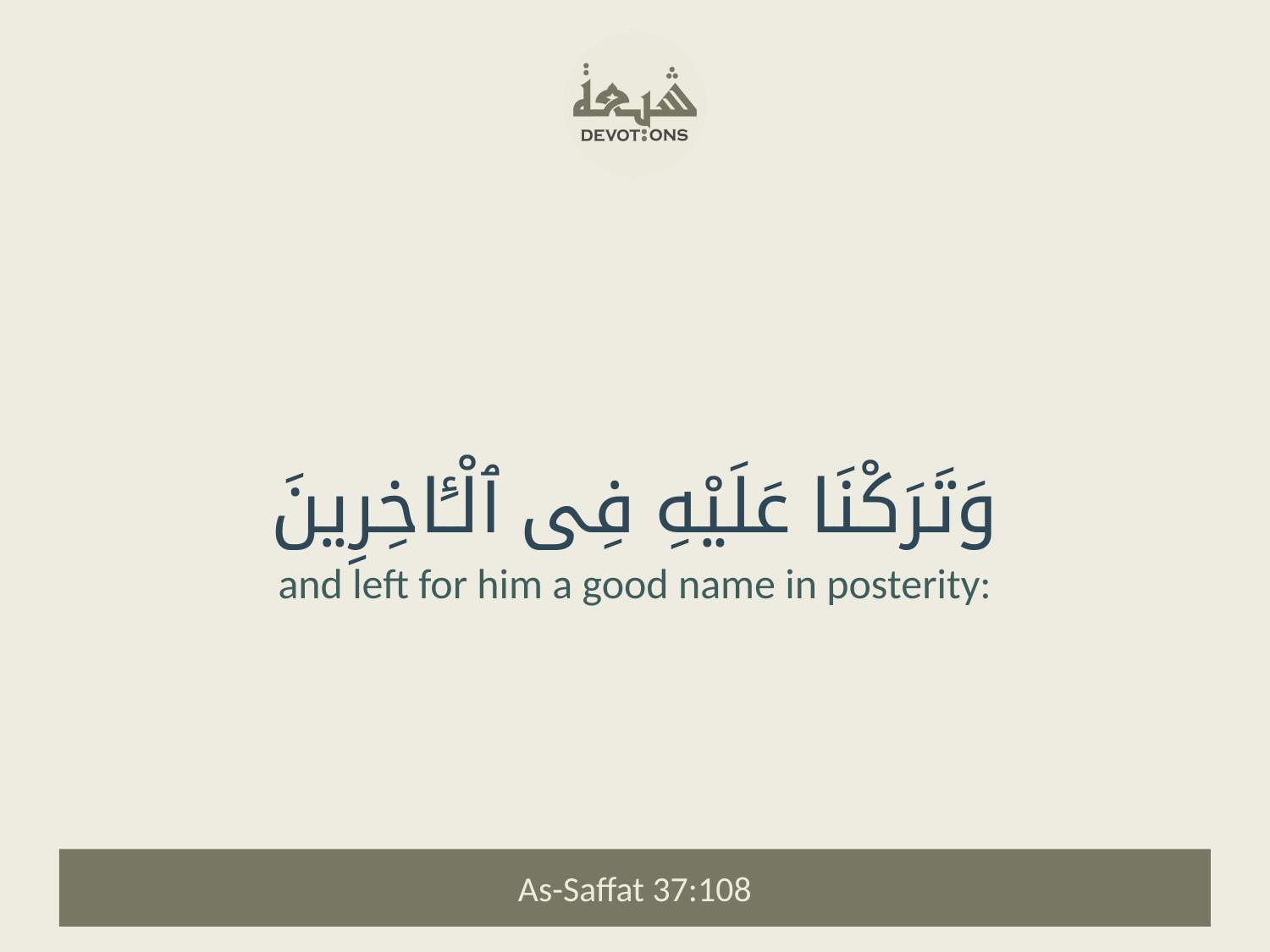

وَتَرَكْنَا عَلَيْهِ فِى ٱلْـَٔاخِرِينَ
and left for him a good name in posterity:
As-Saffat 37:108